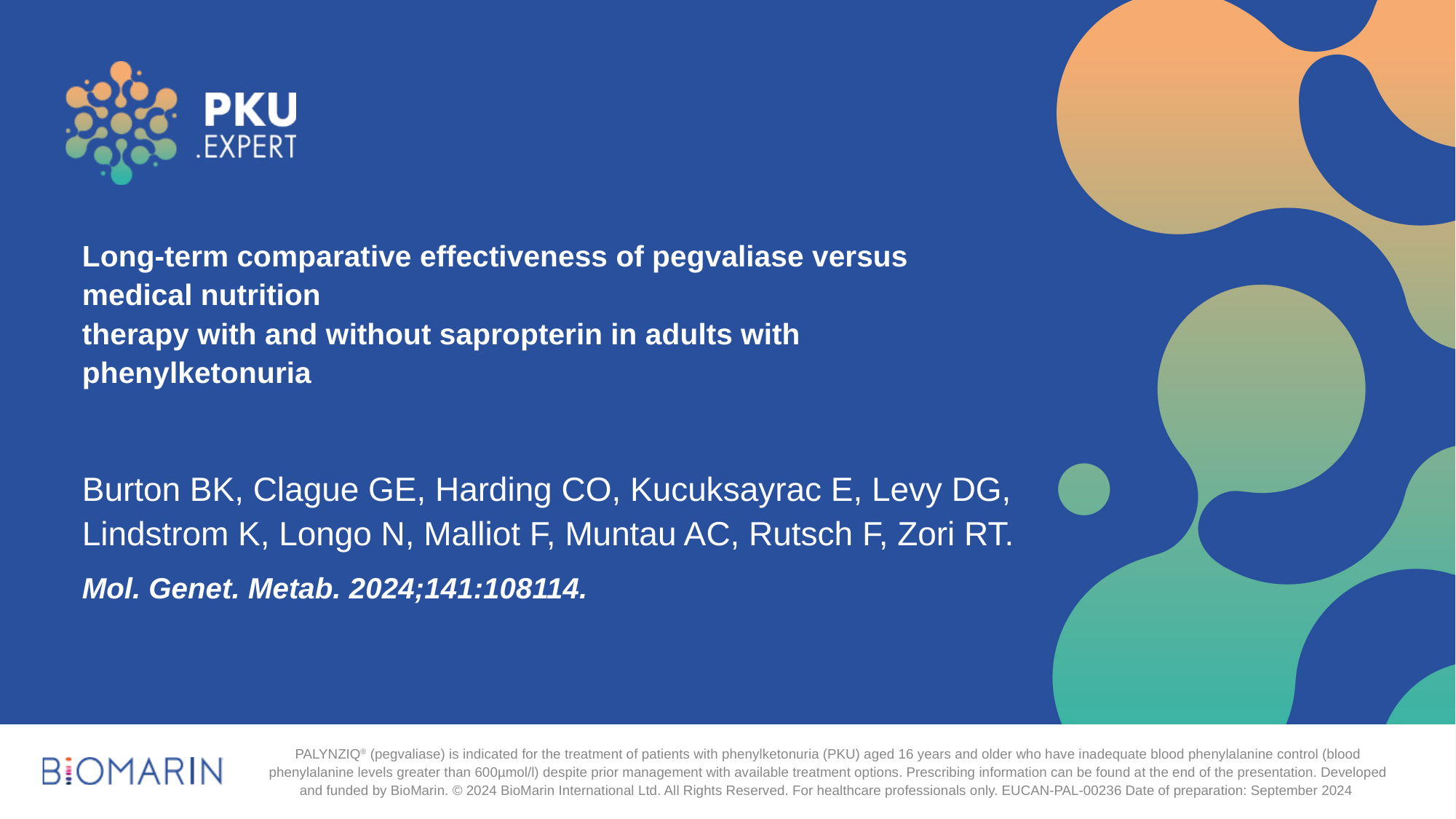

# Long-term comparative effectiveness of pegvaliase versus medical nutrition therapy with and without sapropterin in adults with phenylketonuria
Burton BK, Clague GE, Harding CO, Kucuksayrac E, Levy DG, Lindstrom K, Longo N, Malliot F, Muntau AC, Rutsch F, Zori RT.
Mol. Genet. Metab. 2024;141:108114.
PALYNZIQ® (pegvaliase) is indicated for the treatment of patients with phenylketonuria (PKU) aged 16 years and older who have inadequate blood phenylalanine control (blood phenylalanine levels greater than 600µmol/l) despite prior management with available treatment options. Prescribing information can be found at the end of the presentation. Developed and funded by BioMarin. © 2024 BioMarin International Ltd. All Rights Reserved. For healthcare professionals only. EUCAN-PAL-00236 Date of preparation: September 2024